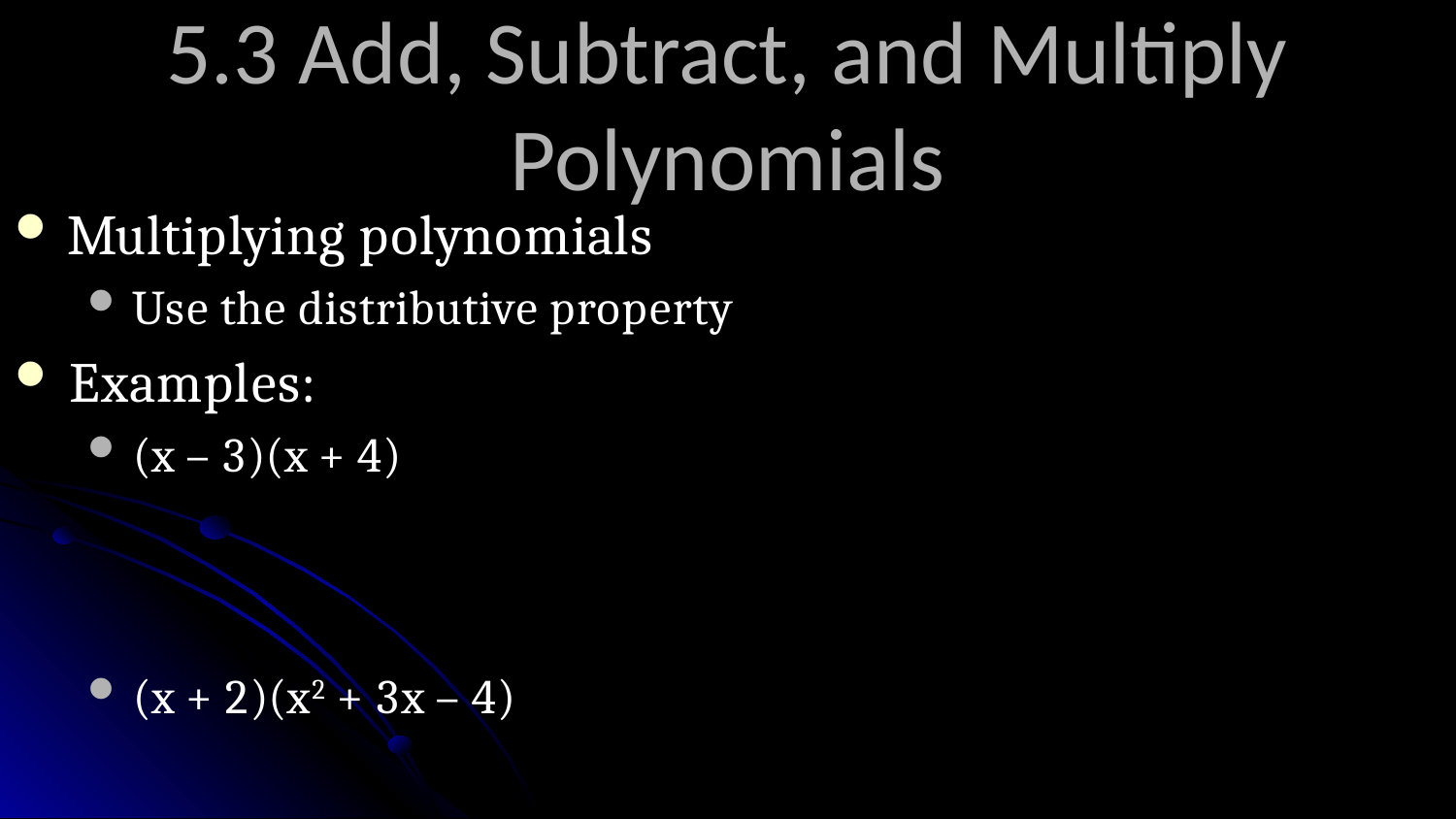

# 5.3 Add, Subtract, and Multiply Polynomials
Multiplying polynomials
Use the distributive property
Examples:
(x – 3)(x + 4)

(x + 2)(x2 + 3x – 4)